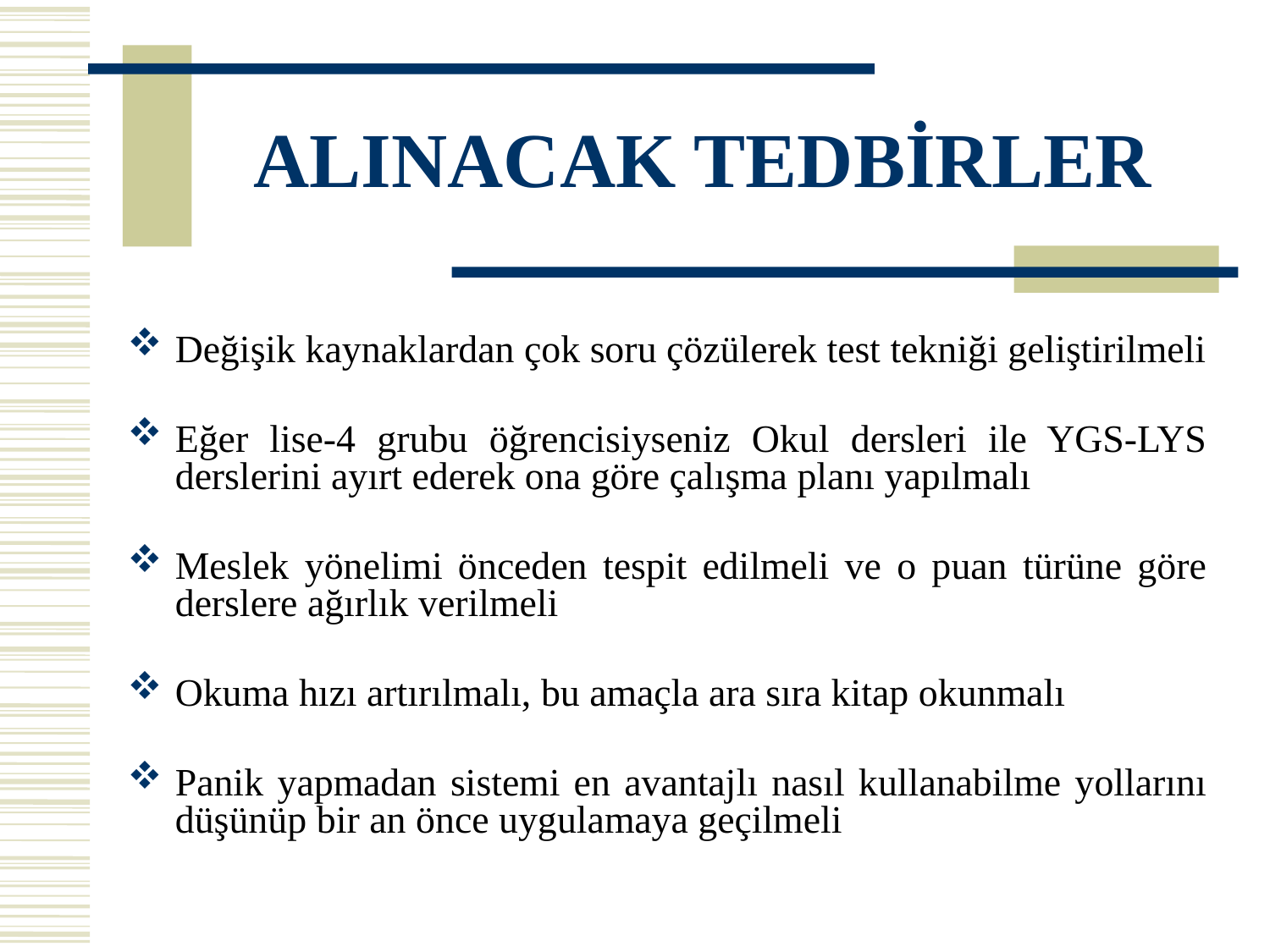

# ALINACAK TEDBİRLER
Değişik kaynaklardan çok soru çözülerek test tekniği geliştirilmeli

Eğer lise-4 grubu öğrencisiyseniz Okul dersleri ile YGS-LYS derslerini ayırt ederek ona göre çalışma planı yapılmalı

Meslek yönelimi önceden tespit edilmeli ve o puan türüne göre derslere ağırlık verilmeli

Okuma hızı artırılmalı, bu amaçla ara sıra kitap okunmalı

Panik yapmadan sistemi en avantajlı nasıl kullanabilme yollarını düşünüp bir an önce uygulamaya geçilmeli